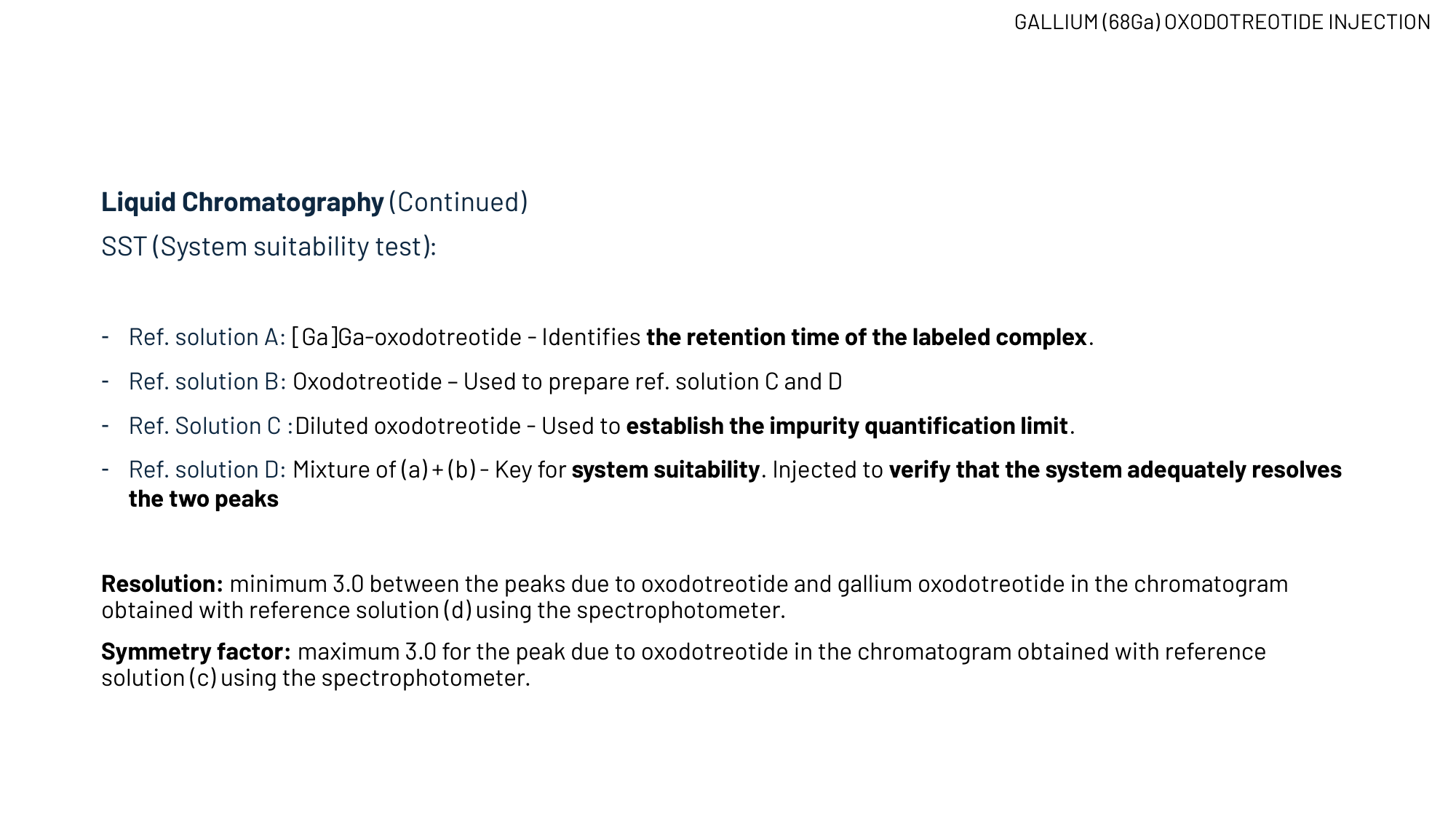

Liquid Chromatography (Continued)
SST (System suitability test):

Ref. solution A: [Ga]Ga-oxodotreotide - Identifies the retention time of the labeled complex.
Ref. solution B: Oxodotreotide – Used to prepare ref. solution C and D
Ref. Solution C :Diluted oxodotreotide - Used to establish the impurity quantification limit.
Ref. solution D: Mixture of (a) + (b) - Key for system suitability. Injected to verify that the system adequately resolves the two peaks

Resolution: minimum 3.0 between the peaks due to oxodotreotide and gallium oxodotreotide in the chromatogram obtained with reference solution (d) using the spectrophotometer.
Symmetry factor: maximum 3.0 for the peak due to oxodotreotide in the chromatogram obtained with reference solution (c) using the spectrophotometer.